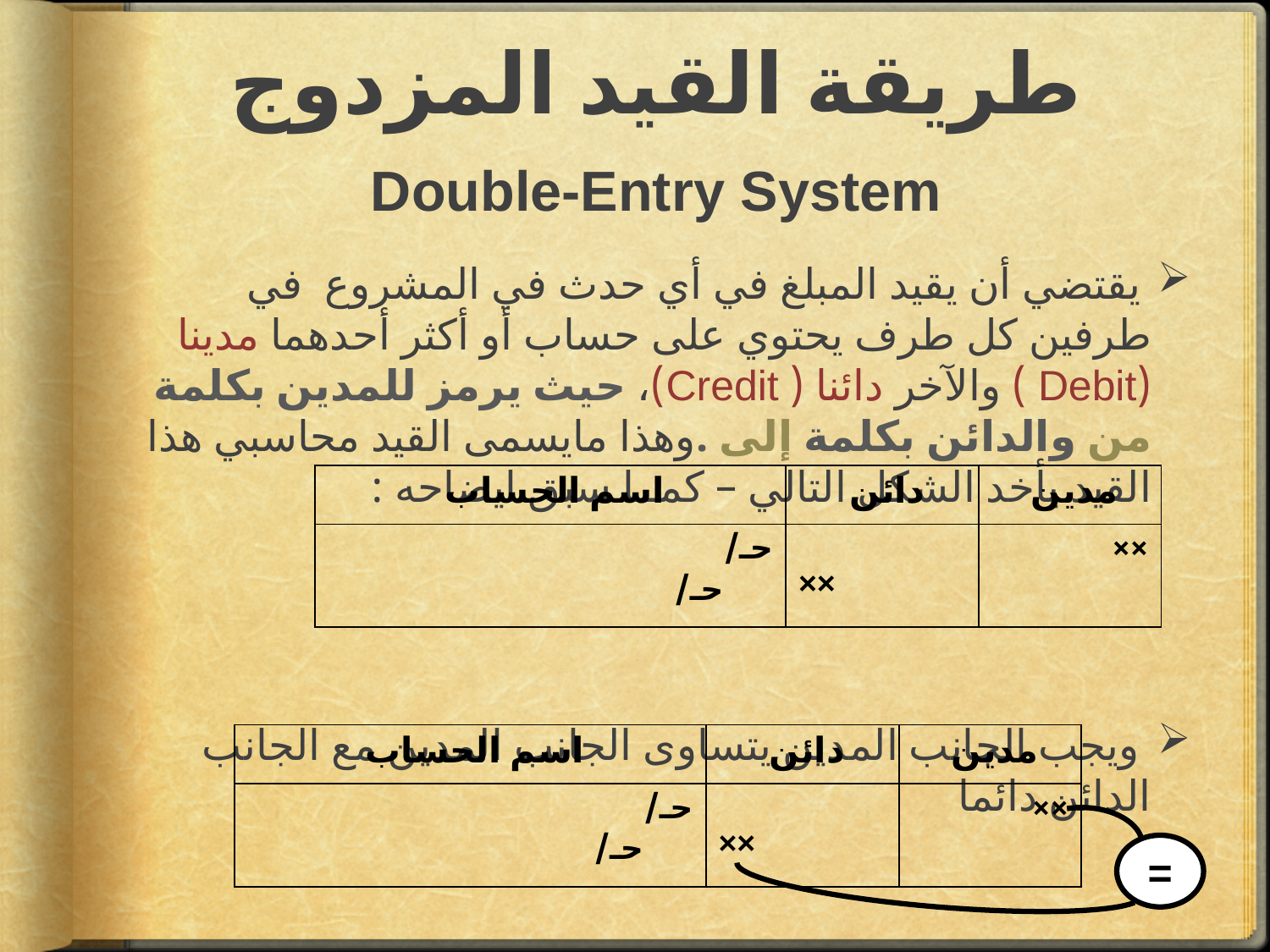

# طريقة القيد المزدوج Double-Entry System
 يقتضي أن يقيد المبلغ في أي حدث في المشروع  في طرفين كل طرف يحتوي على حساب أو أكثر أحدهما مدينا (Debit ) والآخر دائنا ( Credit)، حيث يرمز للمدين بكلمة من والدائن بكلمة إلى .وهذا مايسمى القيد محاسبي هذا القيد يأخد الشكل التالي – كمــا سبق ايضاحه :

 ويجب الجانب المدين يتساوى الجانب المدين مع الجانب الدائن دائما

| اسم الحساب | دائن | مدين |
| --- | --- | --- |
| حـ/ حـ/ | ×× | ×× |
| اسم الحساب | دائن | مدين |
| --- | --- | --- |
| حـ/ حـ/ | ×× | ×× |

=